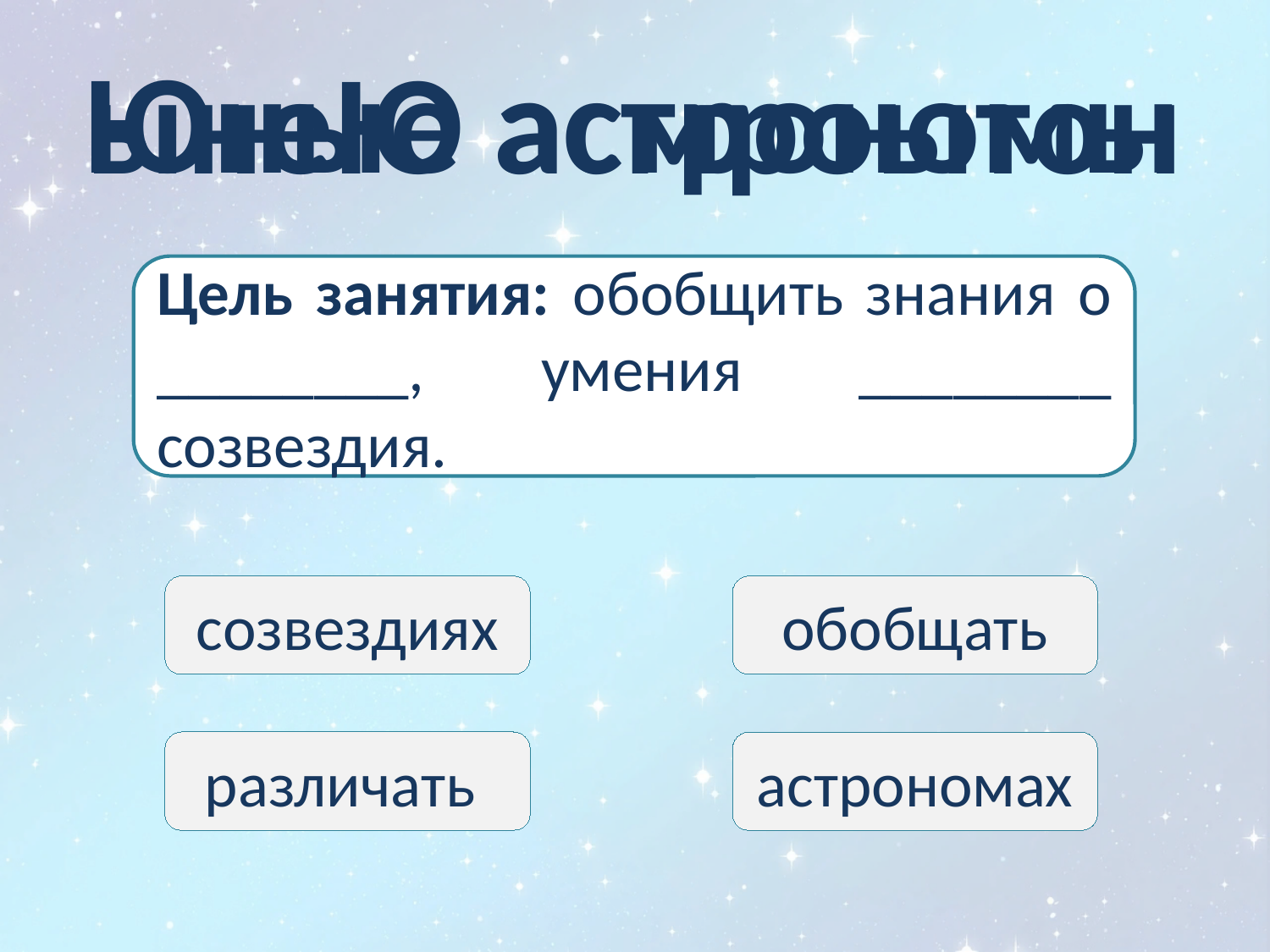

Юные астрономы
# ынеЮ асмроытон
Цель занятия: обобщить знания о ________, умения ________ созвездия.
созвездиях
обобщать
различать
астрономах